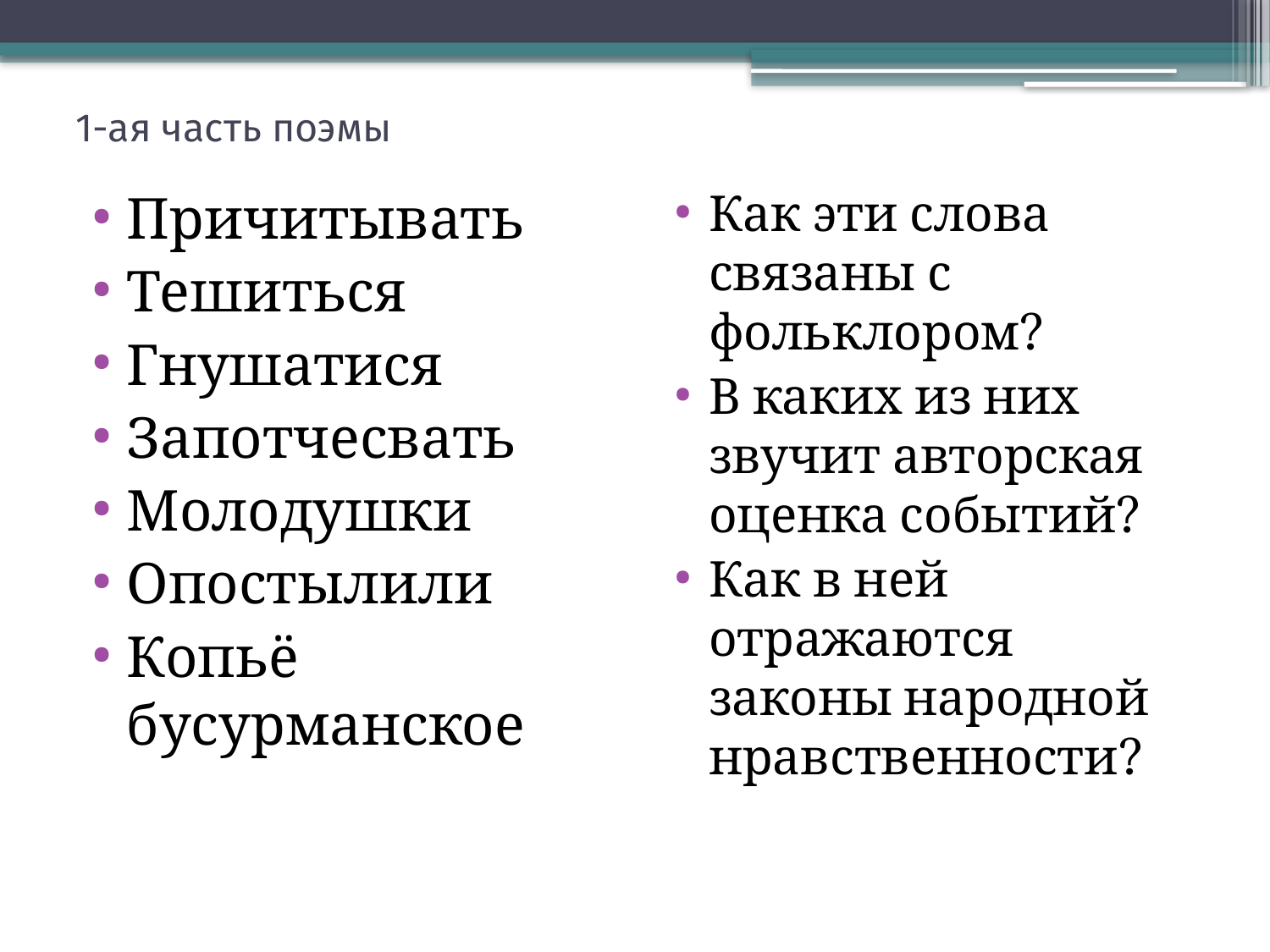

# 1-ая часть поэмы
Причитывать
Тешиться
Гнушатися
Запотчесвать
Молодушки
Опостылили
Копьё бусурманское
Как эти слова связаны с фольклором?
В каких из них звучит авторская оценка событий?
Как в ней отражаются законы народной нравственности?